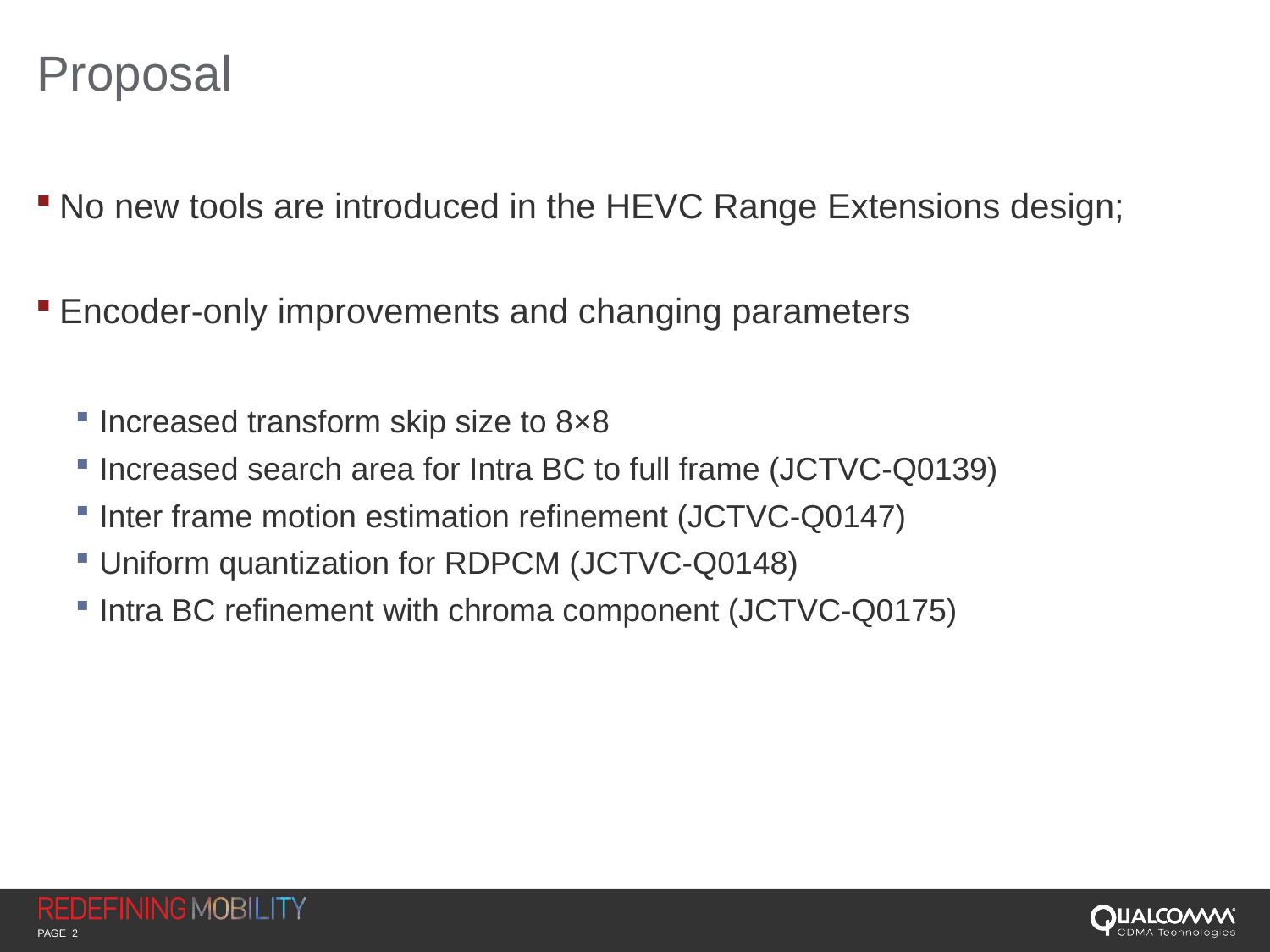

# Proposal

No new tools are introduced in the HEVC Range Extensions design;

Encoder-only improvements and changing parameters

Increased transform skip size to 8×8
Increased search area for Intra BC to full frame (JCTVC-Q0139)
Inter frame motion estimation refinement (JCTVC-Q0147)
Uniform quantization for RDPCM (JCTVC-Q0148)
Intra BC refinement with chroma component (JCTVC-Q0175)